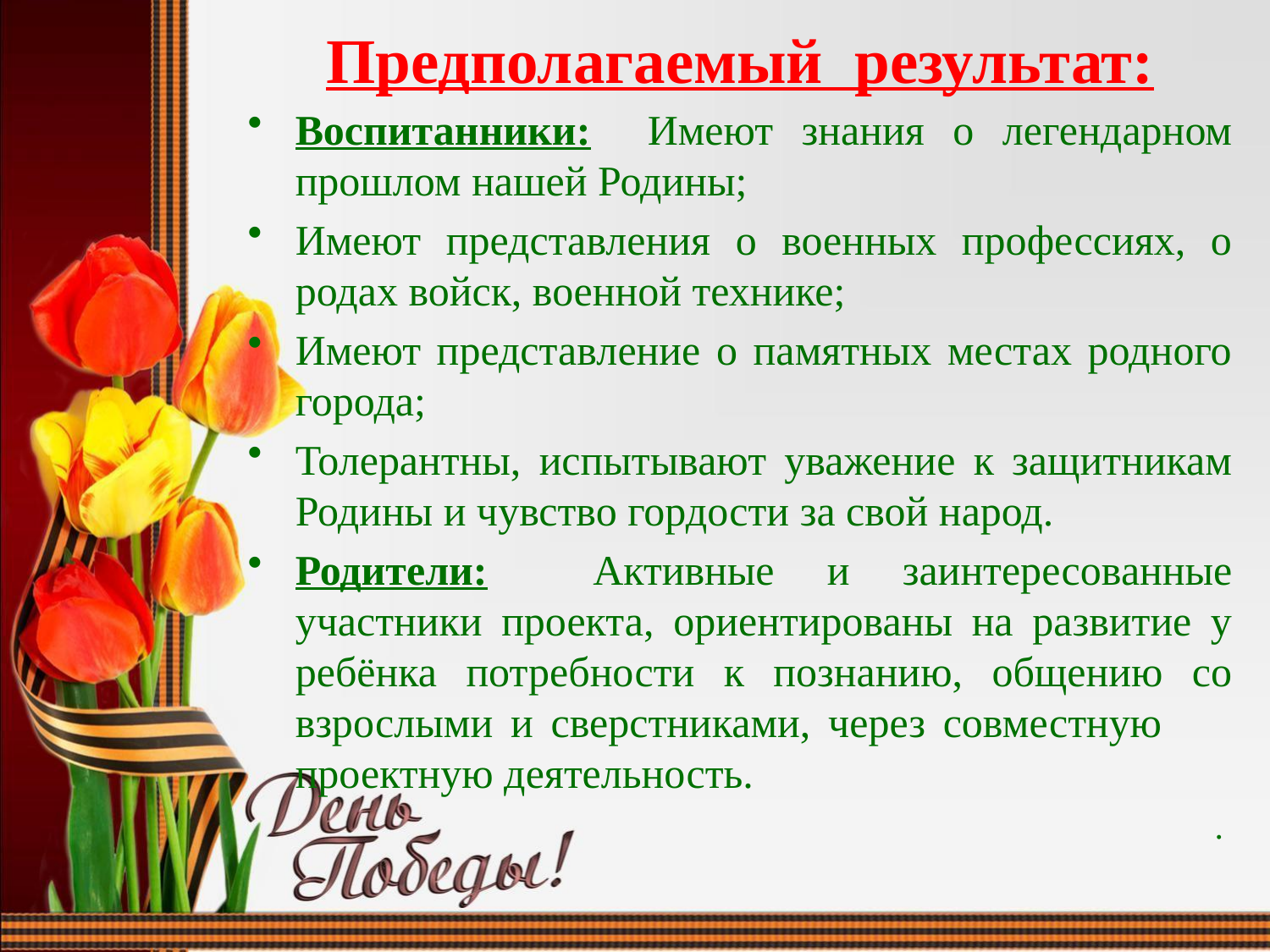

# Предполагаемый  результат:
Воспитанники:  Имеют знания о легендарном прошлом нашей Родины;
Имеют представления о военных профессиях, о родах войск, военной технике;
Имеют представление о памятных местах родного города;
Толерантны, испытывают уважение к защитникам Родины и чувство гордости за свой народ.
Родители:  Активные и заинтересованные участники проекта, ориентированы на развитие у ребёнка потребности к познанию, общению со взрослыми и сверстниками, через совместную     проектную деятельность.
.